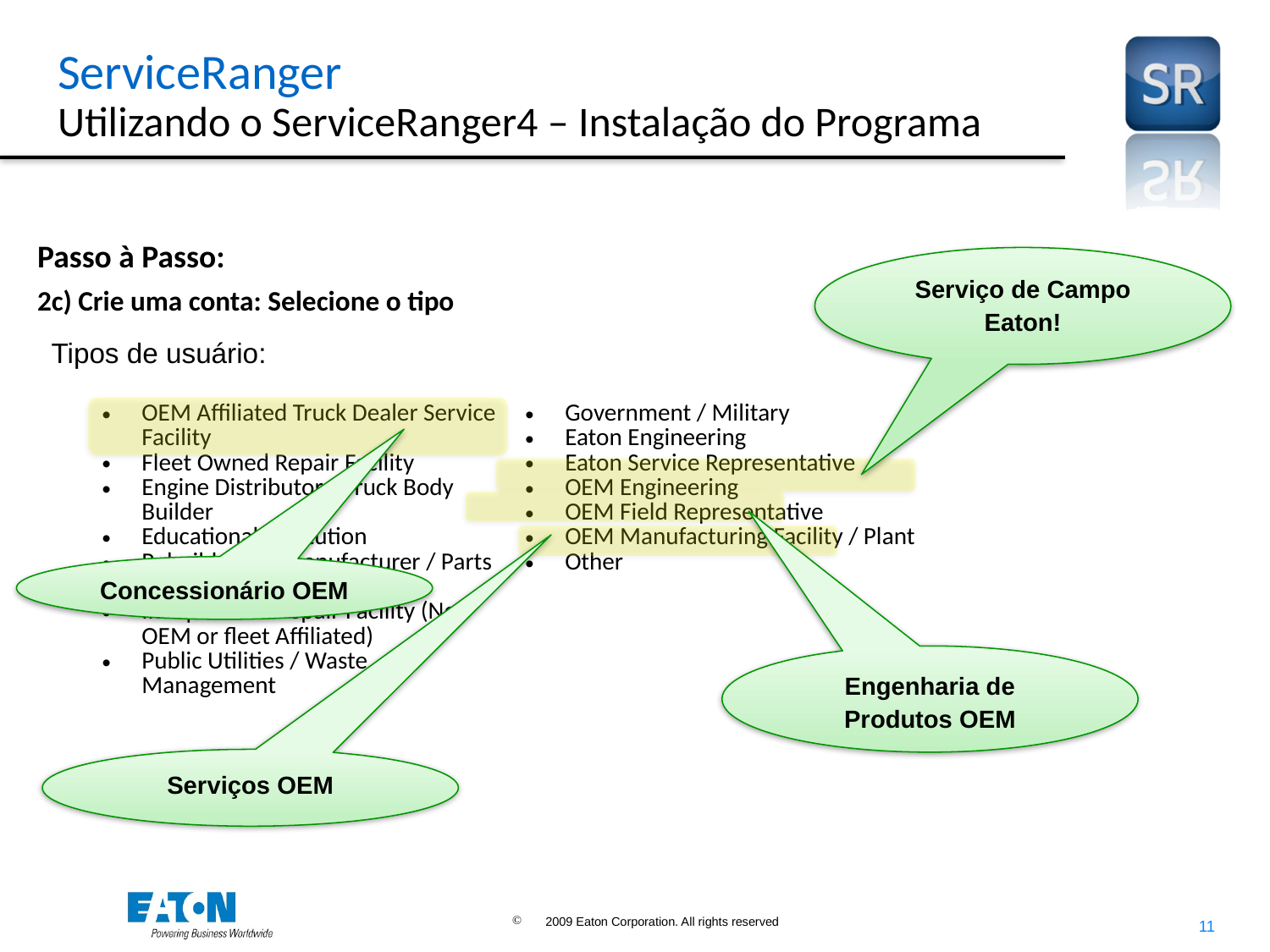

# ServiceRanger Utilizando o ServiceRanger4 – Instalação do Programa
Passo à Passo:
2c) Crie uma conta: Selecione o tipo

Serviço de Campo Eaton!
Tipos de usuário:
| OEM Affiliated Truck Dealer Service Facility Fleet Owned Repair Facility Engine Distributor / Truck Body Builder Educational Institution Rebuilder / Remanufacturer / Parts Distributor Independent Repair Facility (Not OEM or fleet Affiliated) Public Utilities / Waste Management | Government / Military Eaton Engineering Eaton Service Representative OEM Engineering OEM Field Representative OEM Manufacturing Facility / Plant Other |
| --- | --- |

Concessionário OEM
Engenharia de Produtos OEM
Serviços OEM